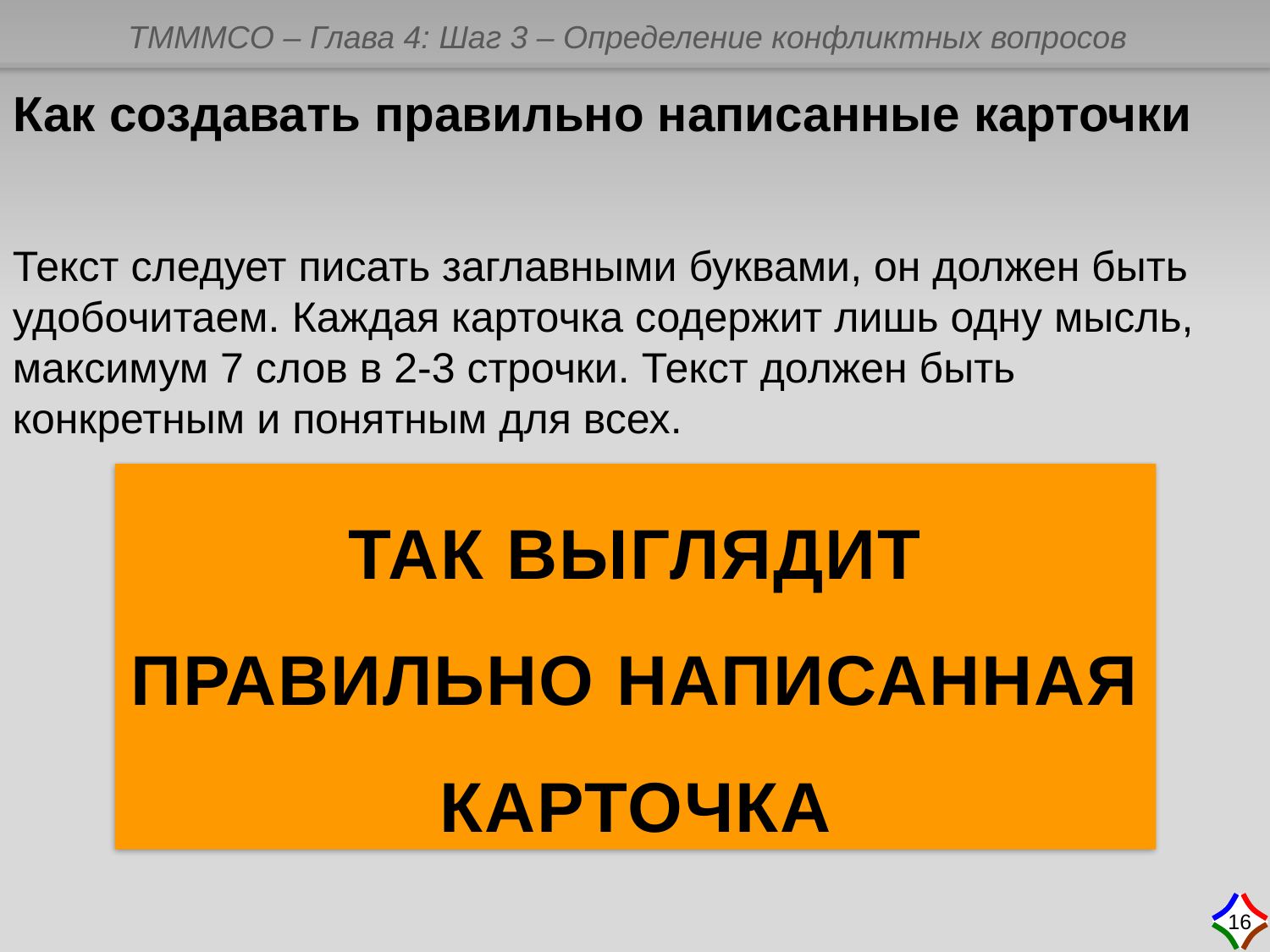

Как создавать правильно написанные карточки
Текст следует писать заглавными буквами, он должен быть удобочитаем. Каждая карточка содержит лишь одну мысль, максимум 7 слов в 2-3 строчки. Текст должен быть конкретным и понятным для всех.
ТАК ВЫГЛЯДИТ ПРАВИЛЬНО НАПИСАННАЯ КАРТОЧКА